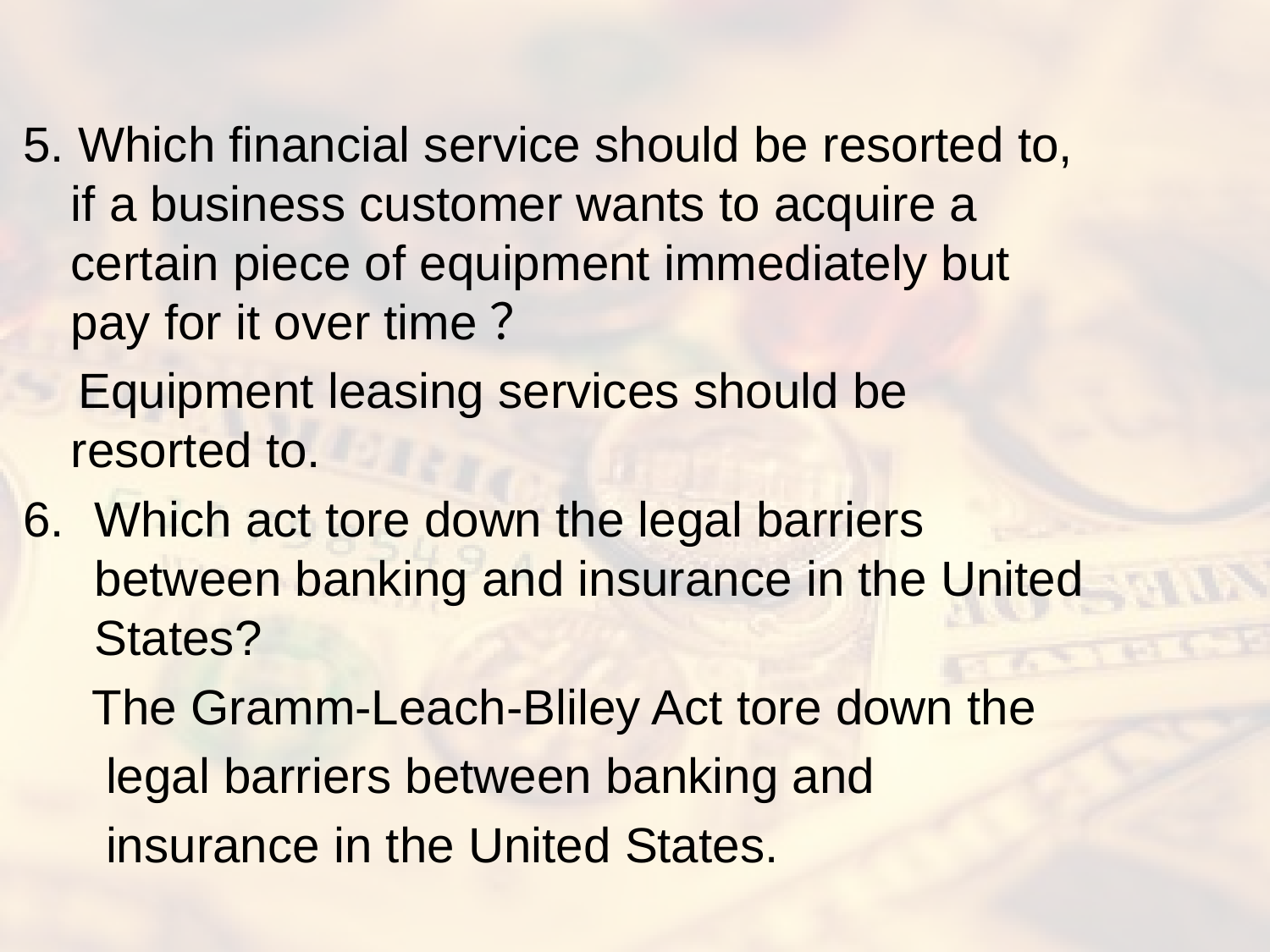

#
5. Which financial service should be resorted to, if a business customer wants to acquire a certain piece of equipment immediately but pay for it over time？
    Equipment leasing services should be resorted to.
Which act tore down the legal barriers between banking and insurance in the United States?
     The Gramm-Leach-Bliley Act tore down the
      legal barriers between banking and
      insurance in the United States.